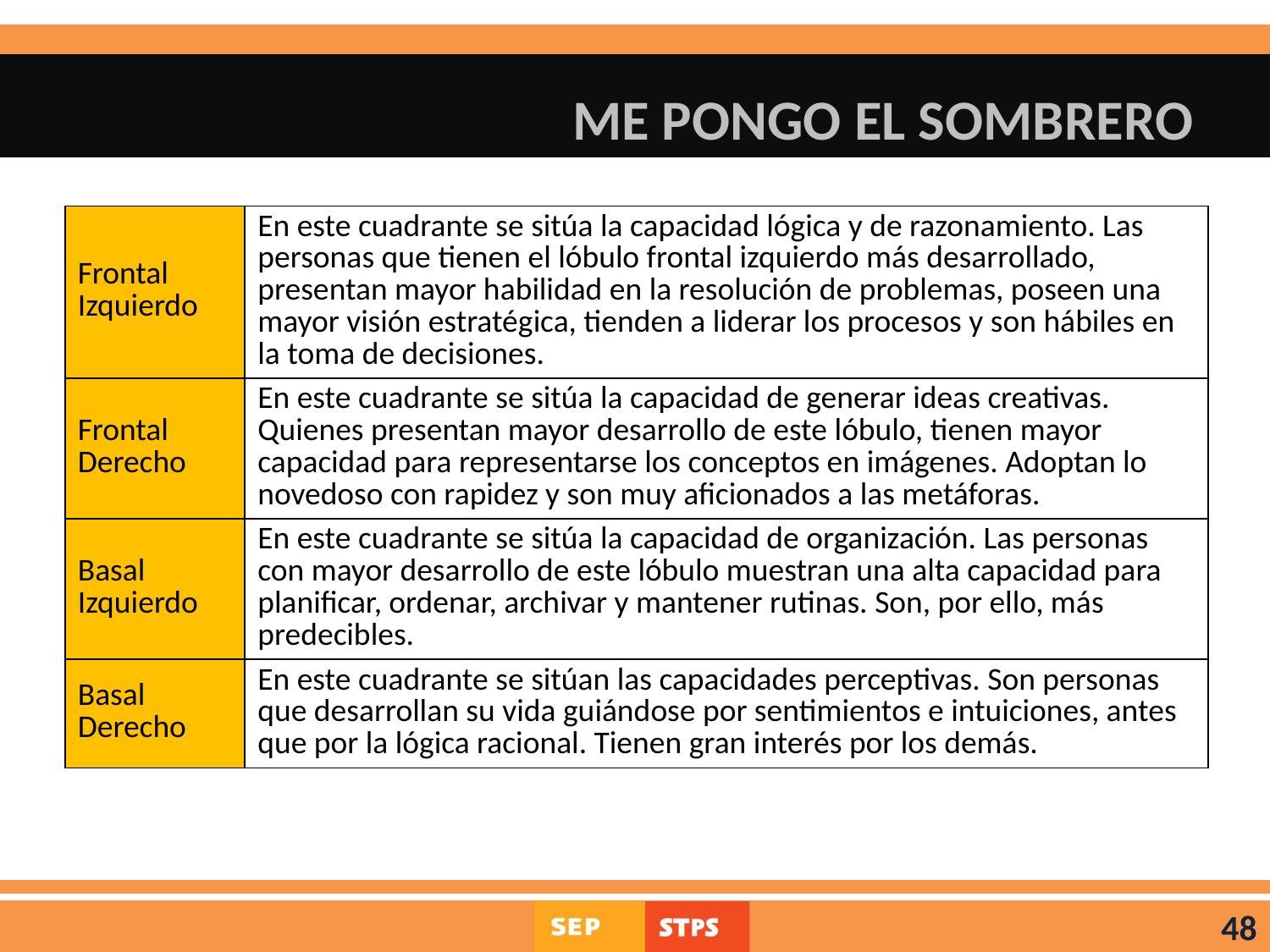

# ME PONGO EL SOMBRERO
| Frontal Izquierdo | En este cuadrante se sitúa la capacidad lógica y de razonamiento. Las personas que tienen el lóbulo frontal izquierdo más desarrollado, presentan mayor habilidad en la resolución de problemas, poseen una mayor visión estratégica, tienden a liderar los procesos y son hábiles en la toma de decisiones. |
| --- | --- |
| Frontal Derecho | En este cuadrante se sitúa la capacidad de generar ideas creativas. Quienes presentan mayor desarrollo de este lóbulo, tienen mayor capacidad para representarse los conceptos en imágenes. Adoptan lo novedoso con rapidez y son muy aficionados a las metáforas. |
| Basal Izquierdo | En este cuadrante se sitúa la capacidad de organización. Las personas con mayor desarrollo de este lóbulo muestran una alta capacidad para planificar, ordenar, archivar y mantener rutinas. Son, por ello, más predecibles. |
| Basal Derecho | En este cuadrante se sitúan las capacidades perceptivas. Son personas que desarrollan su vida guiándose por sentimientos e intuiciones, antes que por la lógica racional. Tienen gran interés por los demás. |
48